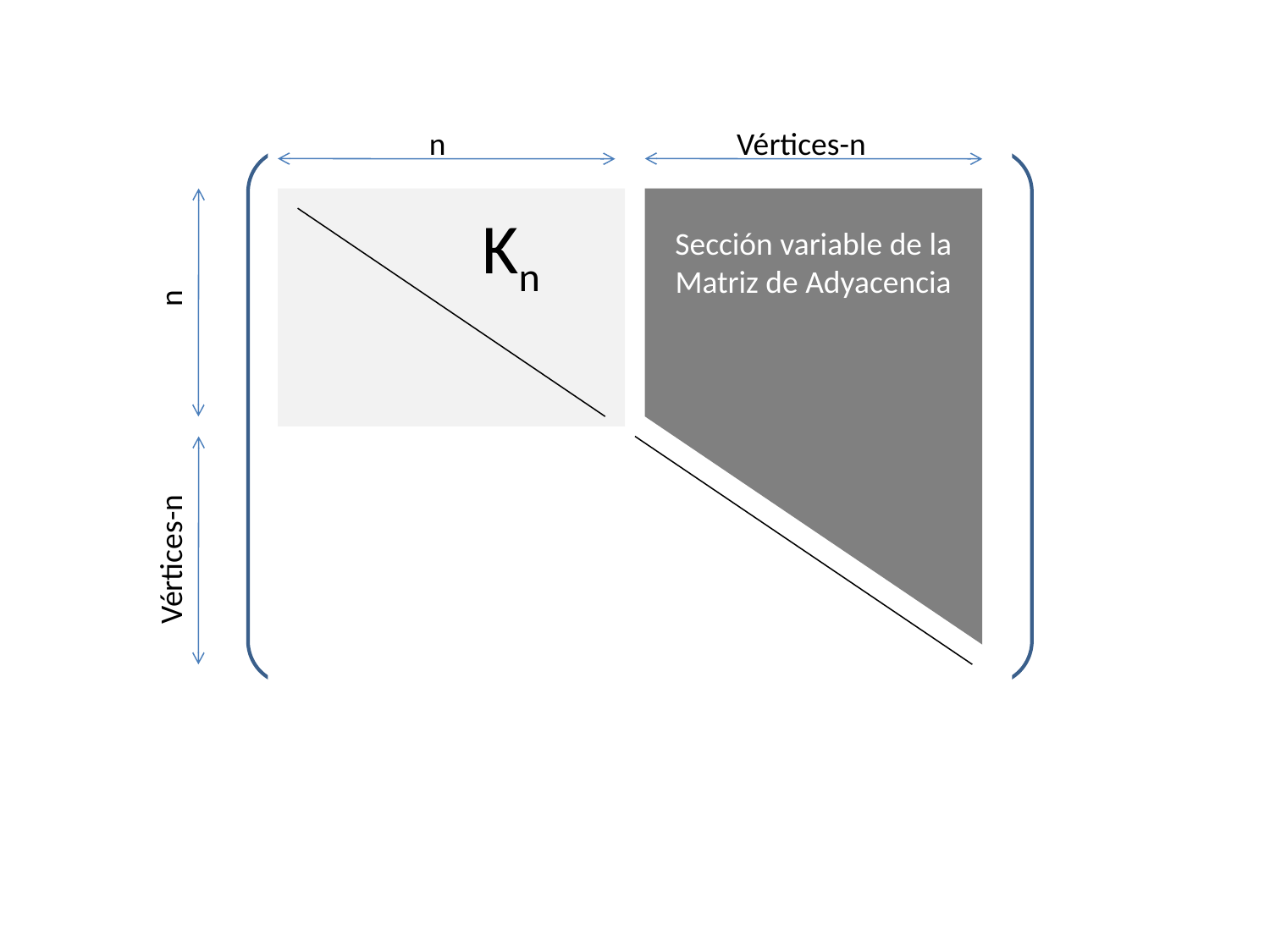

n
Vértices-n
Kn
Sección variable de la Matriz de Adyacencia
n
Vértices-n